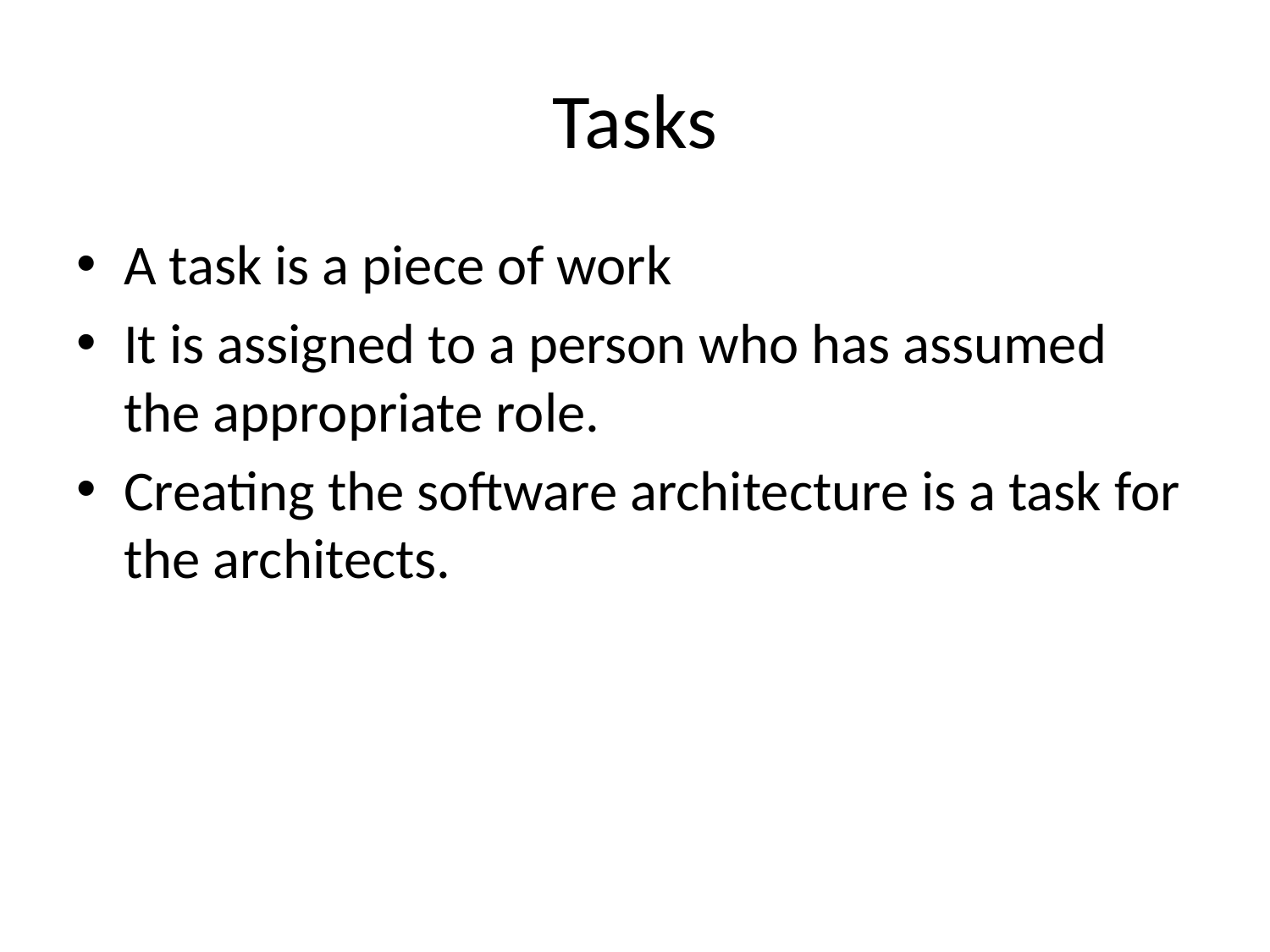

# Tasks
A task is a piece of work
It is assigned to a person who has assumed the appropriate role.
Creating the software architecture is a task for the architects.